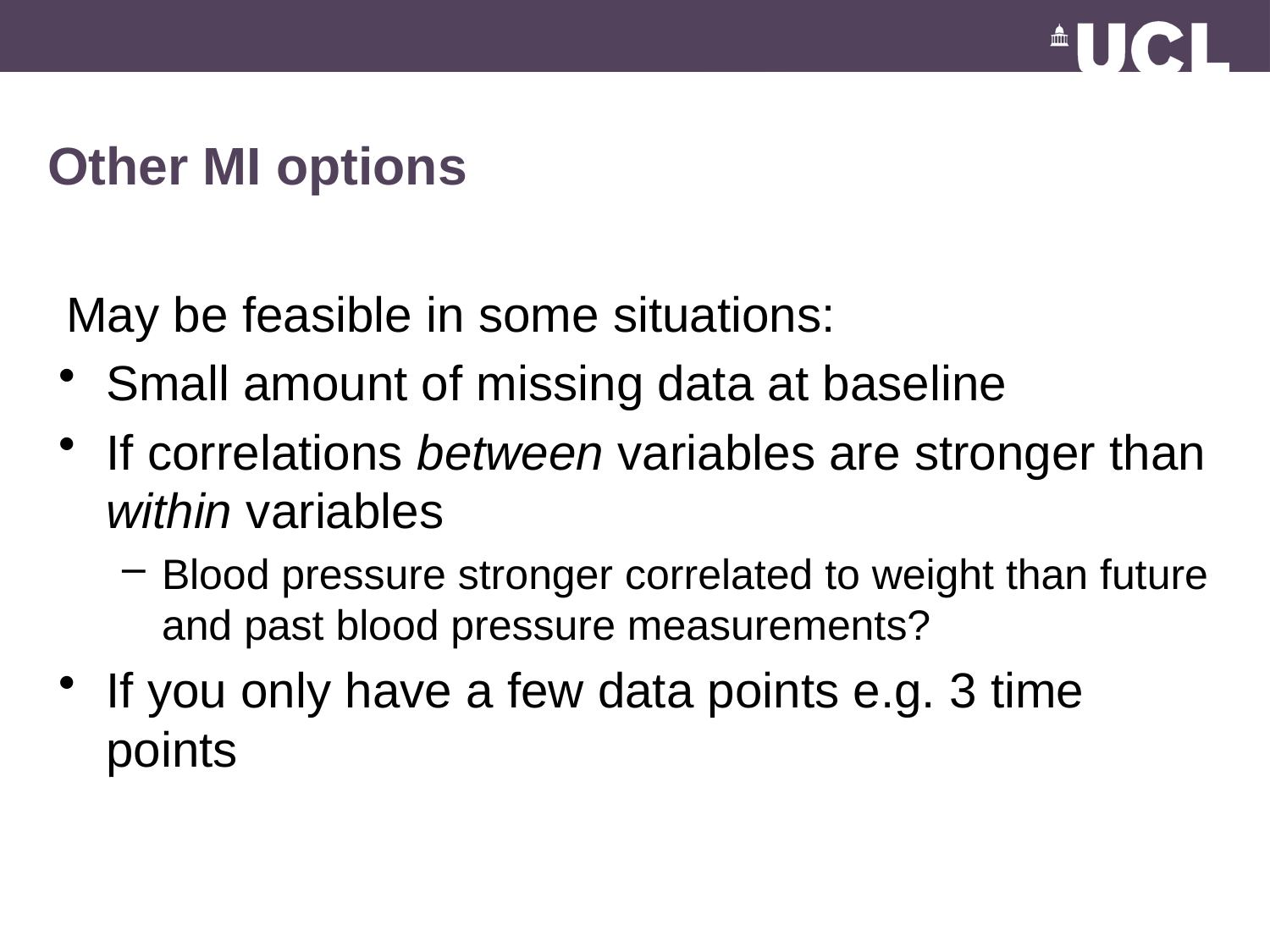

# Other MI options
May be feasible in some situations:
Small amount of missing data at baseline
If correlations between variables are stronger than within variables
Blood pressure stronger correlated to weight than future and past blood pressure measurements?
If you only have a few data points e.g. 3 time points